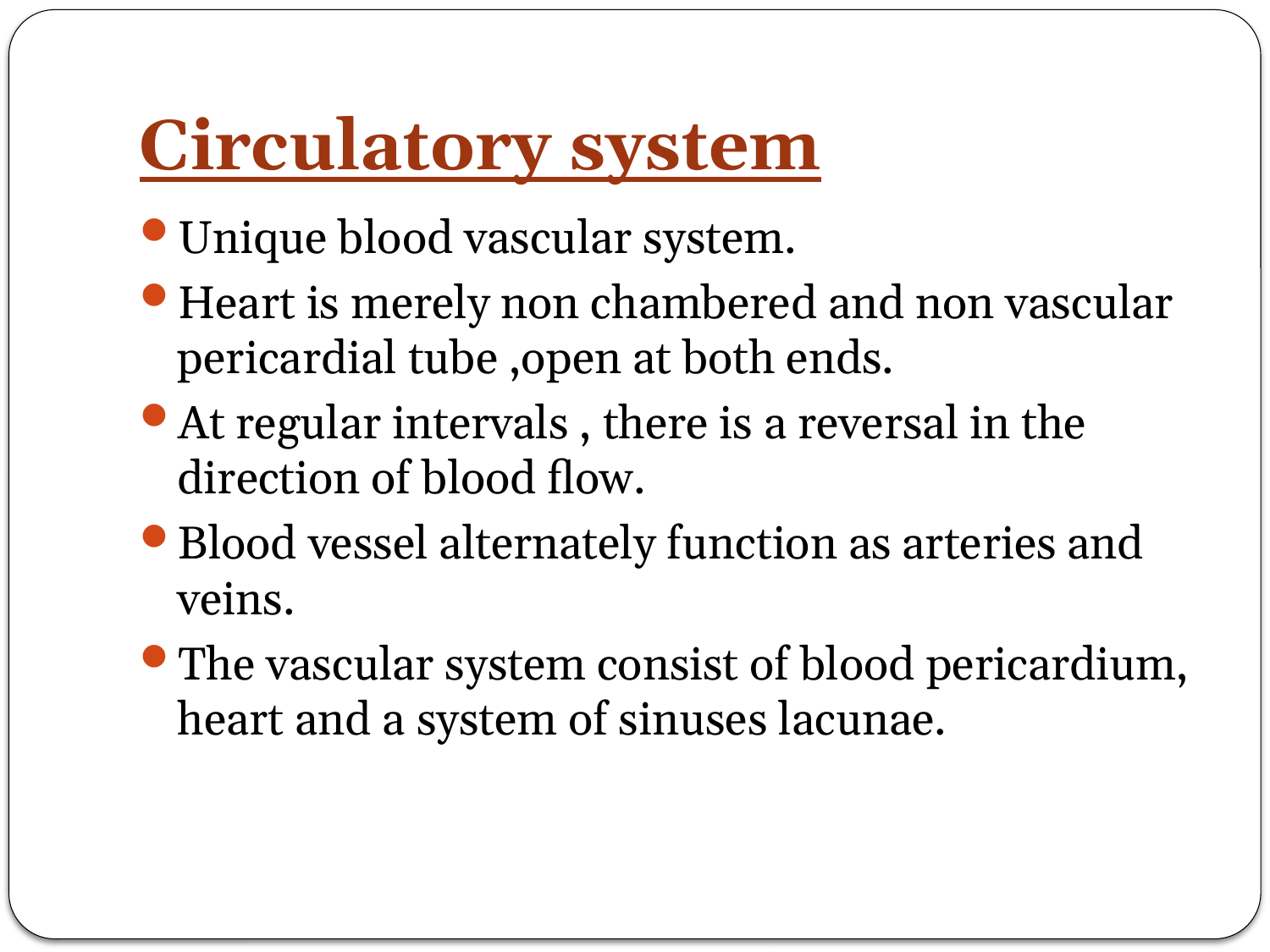

# Circulatory system
Unique blood vascular system.
Heart is merely non chambered and non vascular pericardial tube ,open at both ends.
At regular intervals , there is a reversal in the direction of blood flow.
Blood vessel alternately function as arteries and veins.
The vascular system consist of blood pericardium, heart and a system of sinuses lacunae.